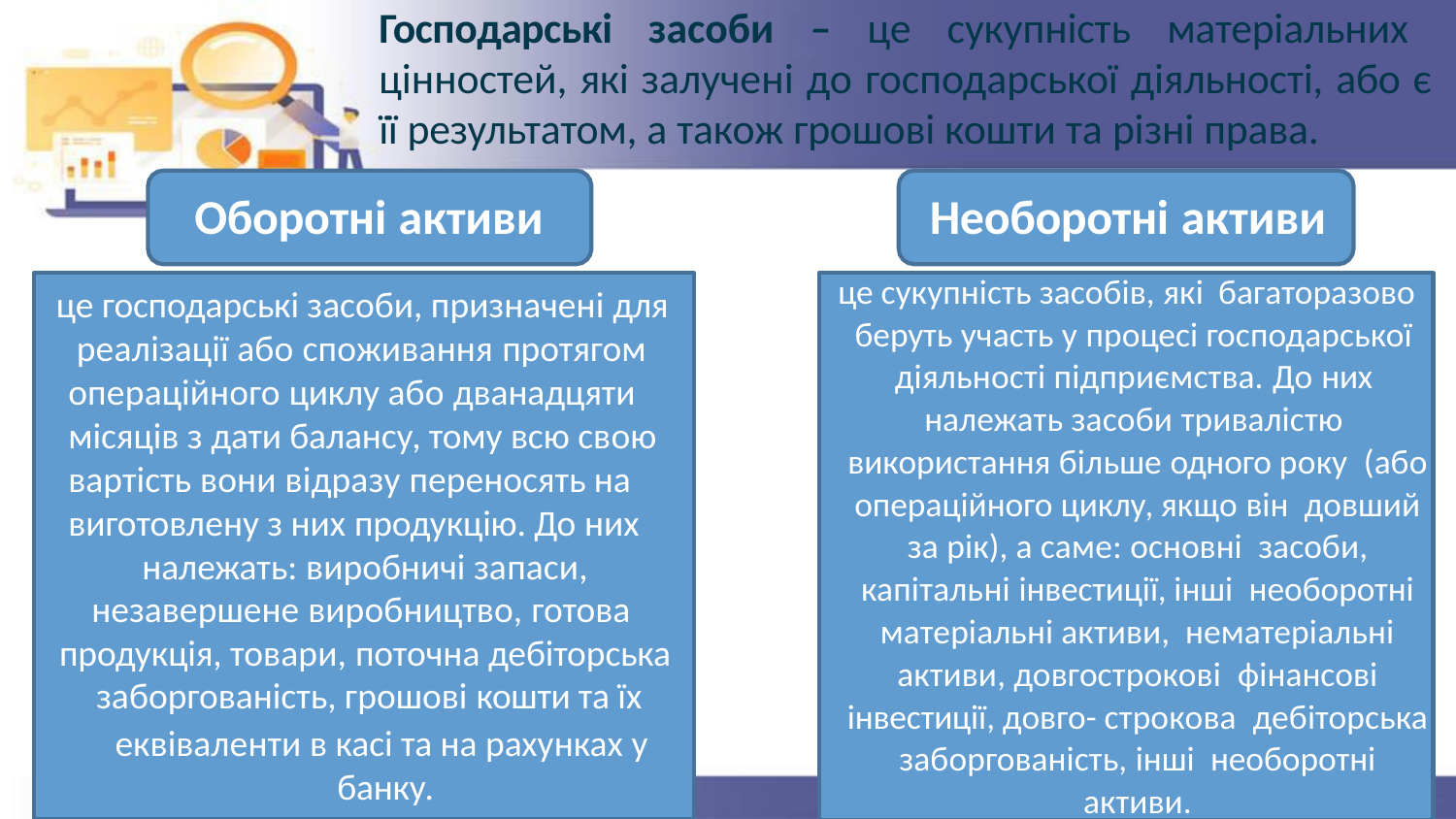

# Господарські засоби – це сукупність матеріальних  цінностей, які залучені до господарської діяльності, або є  її результатом, а також грошові кошти та різні права.

Оборотні активи	Необоротні активи

це сукупність засобів, які багаторазово
беруть участь у процесі господарської  діяльності підприємства. До них  належать засоби тривалістю  використання більше одного року  (або операційного циклу, якщо він  довший за рік), а саме: основні  засоби, капітальні інвестиції, інші  необоротні матеріальні активи,  нематеріальні активи, довгострокові  фінансові інвестиції, довго- строкова  дебіторська заборгованість, інші  необоротні активи.
це господарські засоби, призначені для  реалізації або споживання протягом  операційного циклу або дванадцяти  місяців з дати балансу, тому всю свою  вартість вони відразу переносять на  виготовлену з них продукцію. До них
належать: виробничі запаси,
незавершене виробництво, готова  продукція, товари, поточна дебіторська  заборгованість, грошові кошти та їх
еквіваленти в касі та на рахунках у  банку.